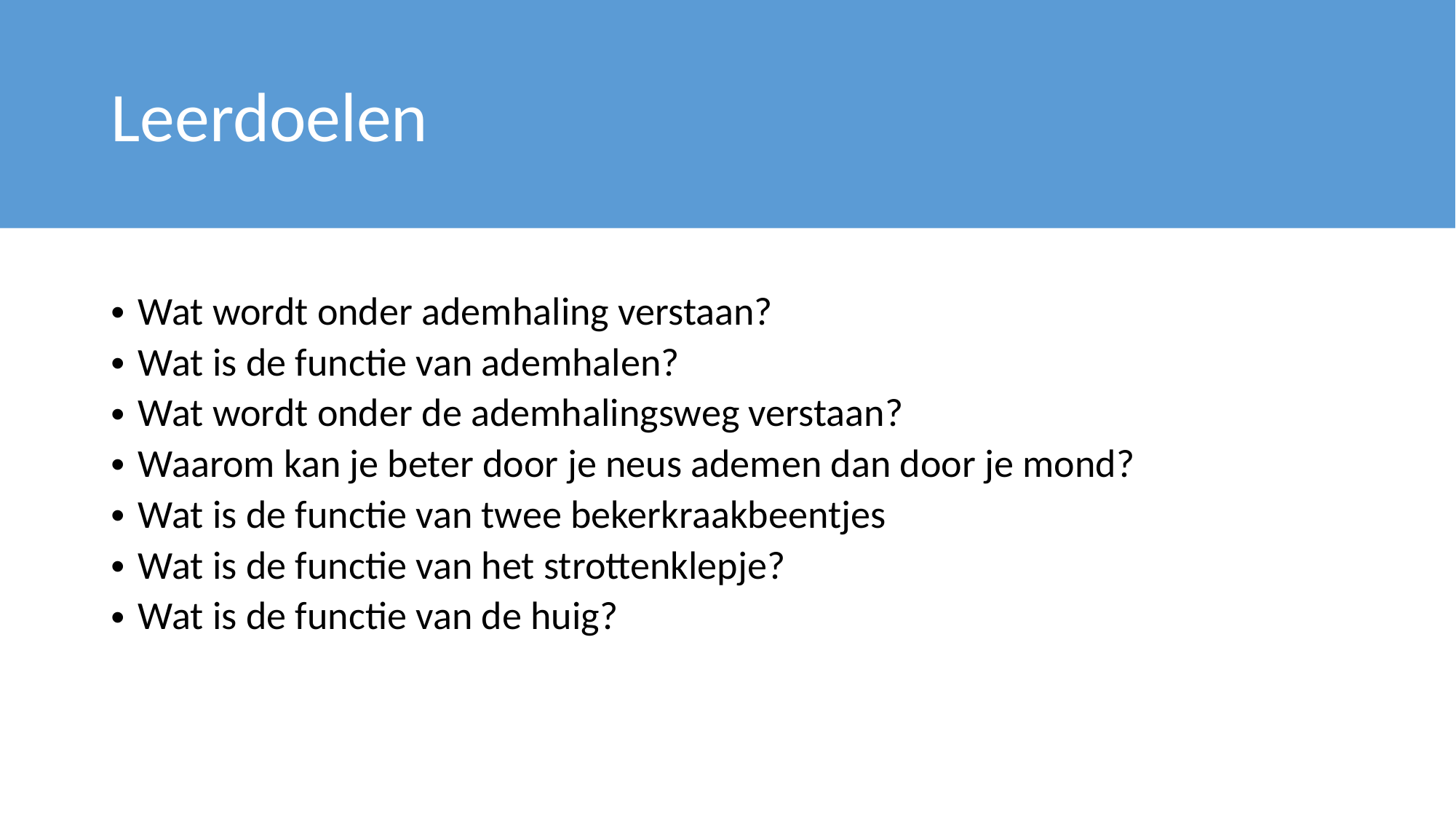

# Leerdoelen
Wat wordt onder ademhaling verstaan?
Wat is de functie van ademhalen?
Wat wordt onder de ademhalingsweg verstaan?
Waarom kan je beter door je neus ademen dan door je mond?
Wat is de functie van twee bekerkraakbeentjes
Wat is de functie van het strottenklepje?
Wat is de functie van de huig?